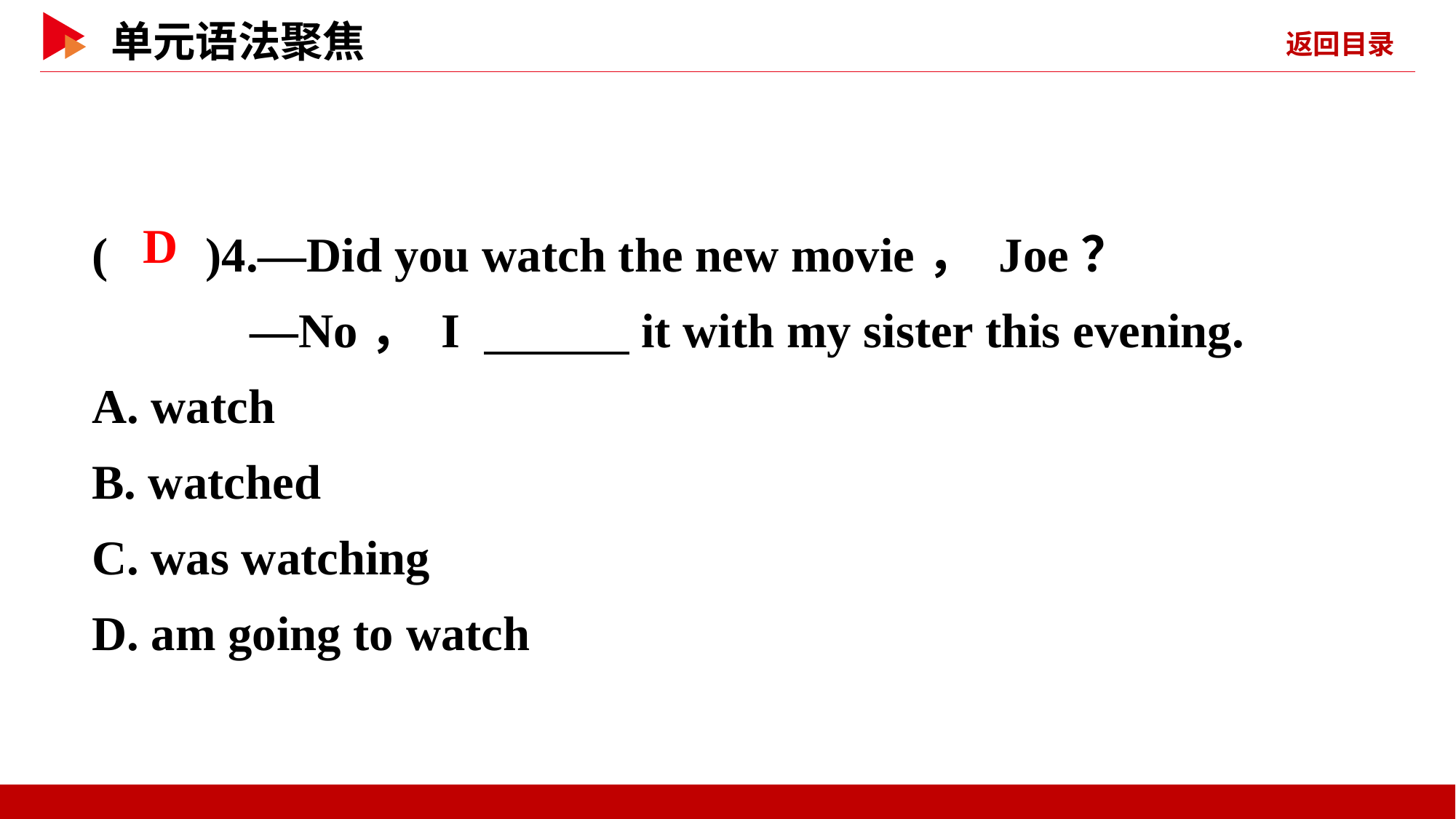

(        )4.—Did you watch the new movie， Joe？
             —No， I 　　　it with my sister this evening.
A. watch
B. watched
C. was watching
D. am going to watch
   D